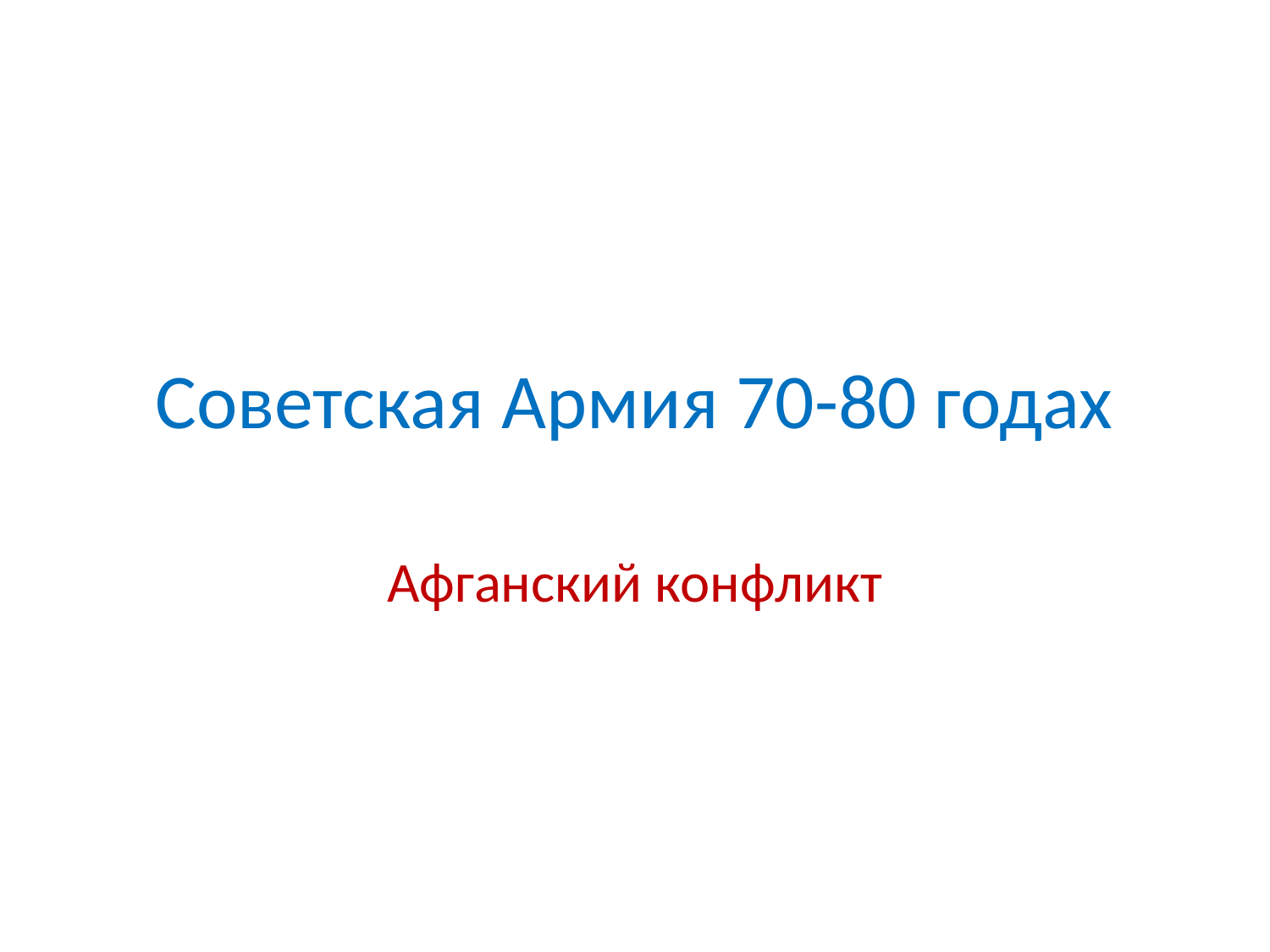

# Советская Армия 70-80 годах
Афганский конфликт